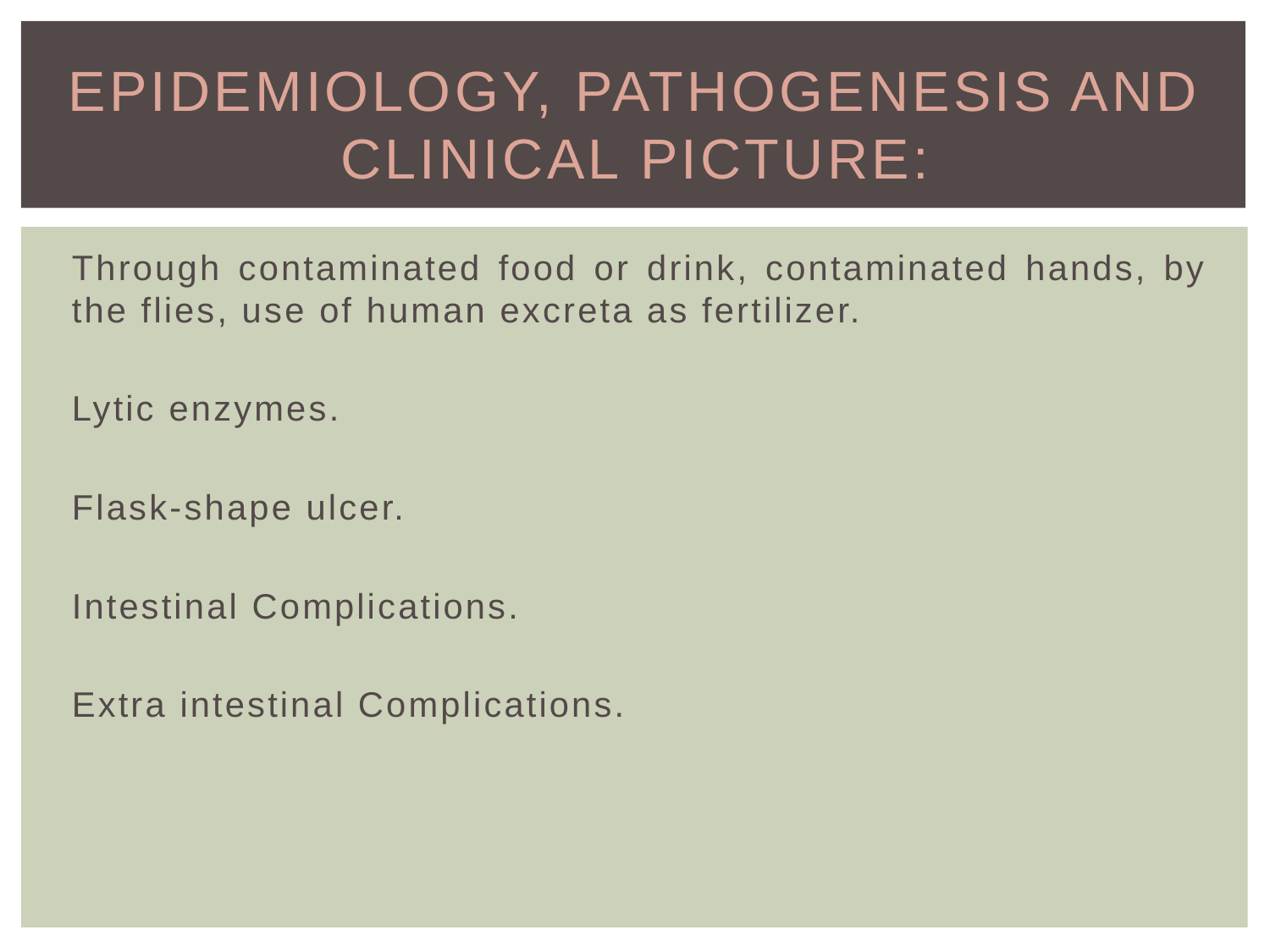

# Epidemiology, Pathogenesis and Clinical picture:
Through contaminated food or drink, contaminated hands, by the flies, use of human excreta as fertilizer.

Lytic enzymes.

Flask-shape ulcer.

Intestinal Complications.

Extra intestinal Complications.